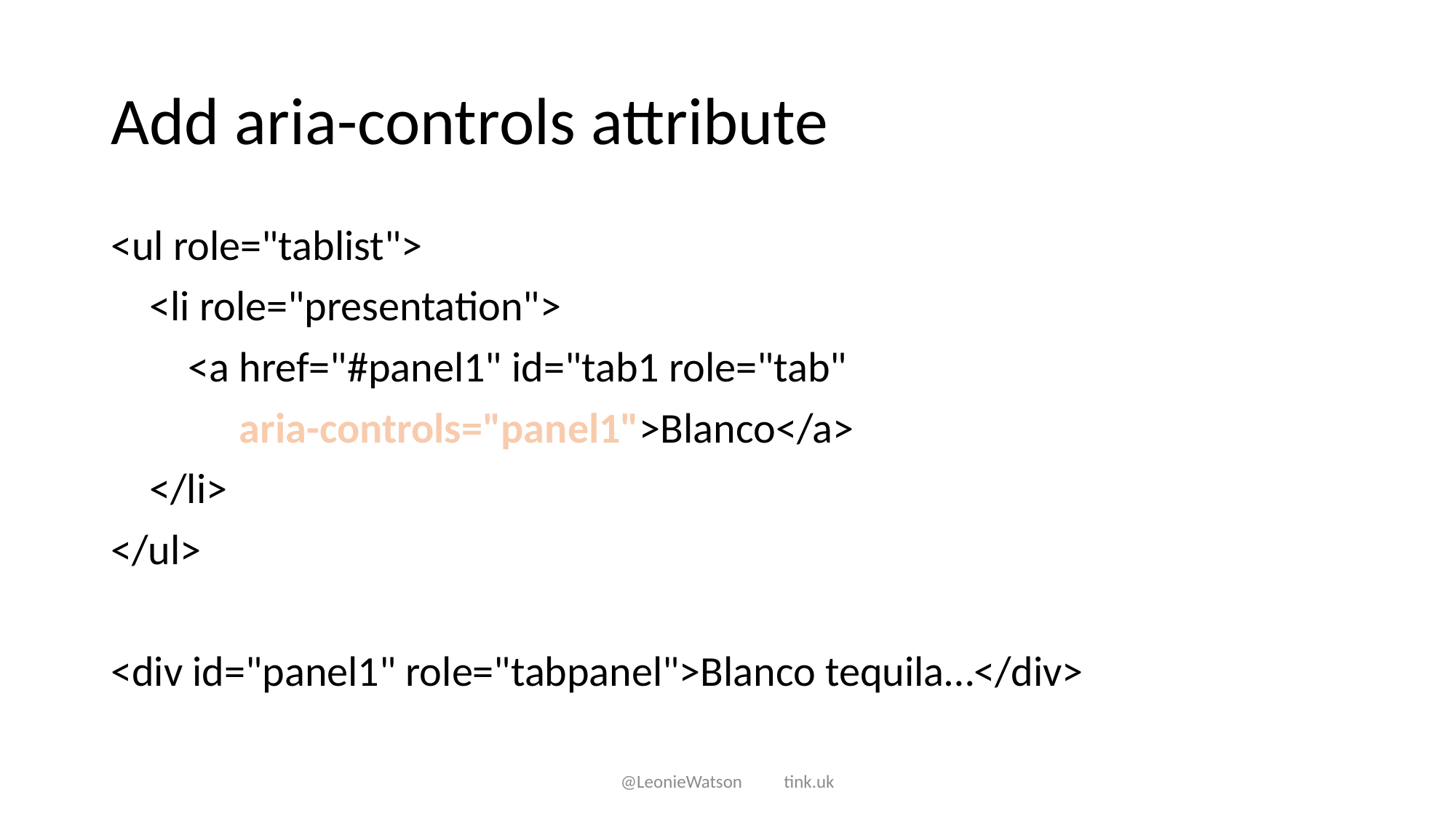

# Add aria-controls attribute
<ul role="tablist">
    <li role="presentation">
        <a href="#panel1" id="tab1 role="tab"
	  aria-controls="panel1">Blanco</a>
    </li>
</ul>

<div id="panel1" role="tabpanel">Blanco tequila…</div>
@LeonieWatson          tink.uk